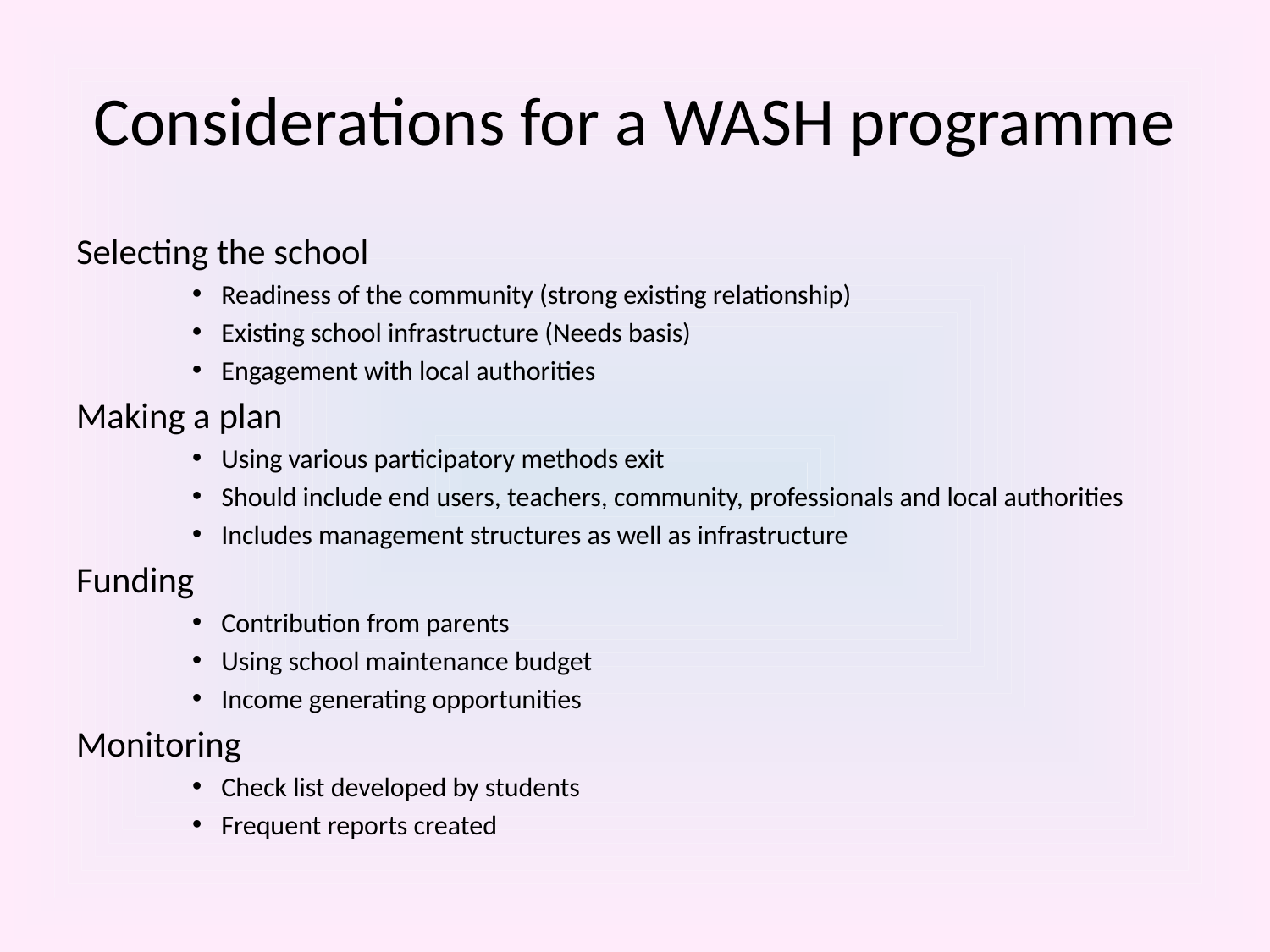

# Considerations for a WASH programme
Selecting the school
Readiness of the community (strong existing relationship)
Existing school infrastructure (Needs basis)
Engagement with local authorities
Making a plan
Using various participatory methods exit
Should include end users, teachers, community, professionals and local authorities
Includes management structures as well as infrastructure
Funding
Contribution from parents
Using school maintenance budget
Income generating opportunities
Monitoring
Check list developed by students
Frequent reports created